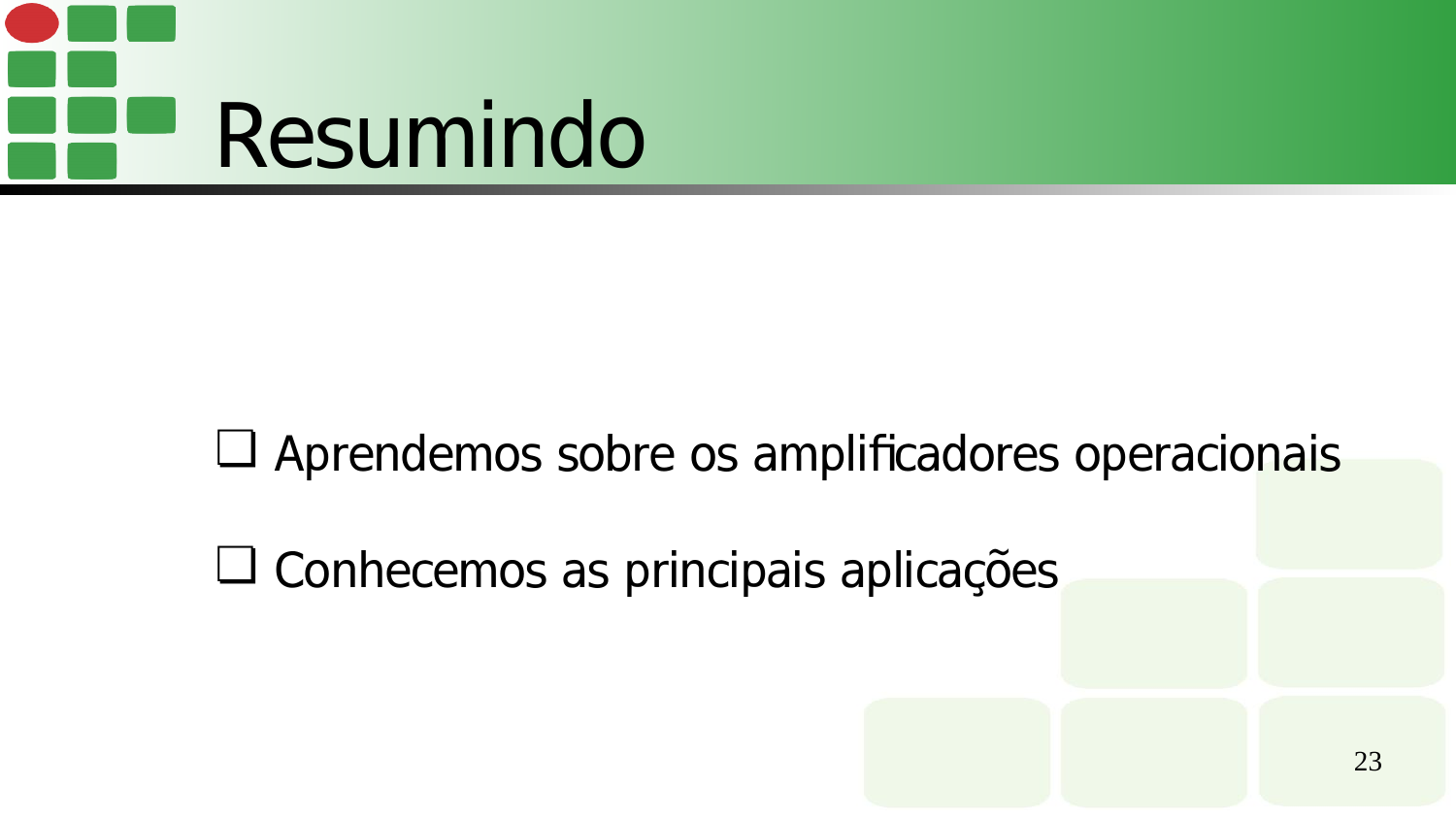

Resumindo

Aprendemos sobre os amplificadores operacionais

Conhecemos as principais aplicações

23